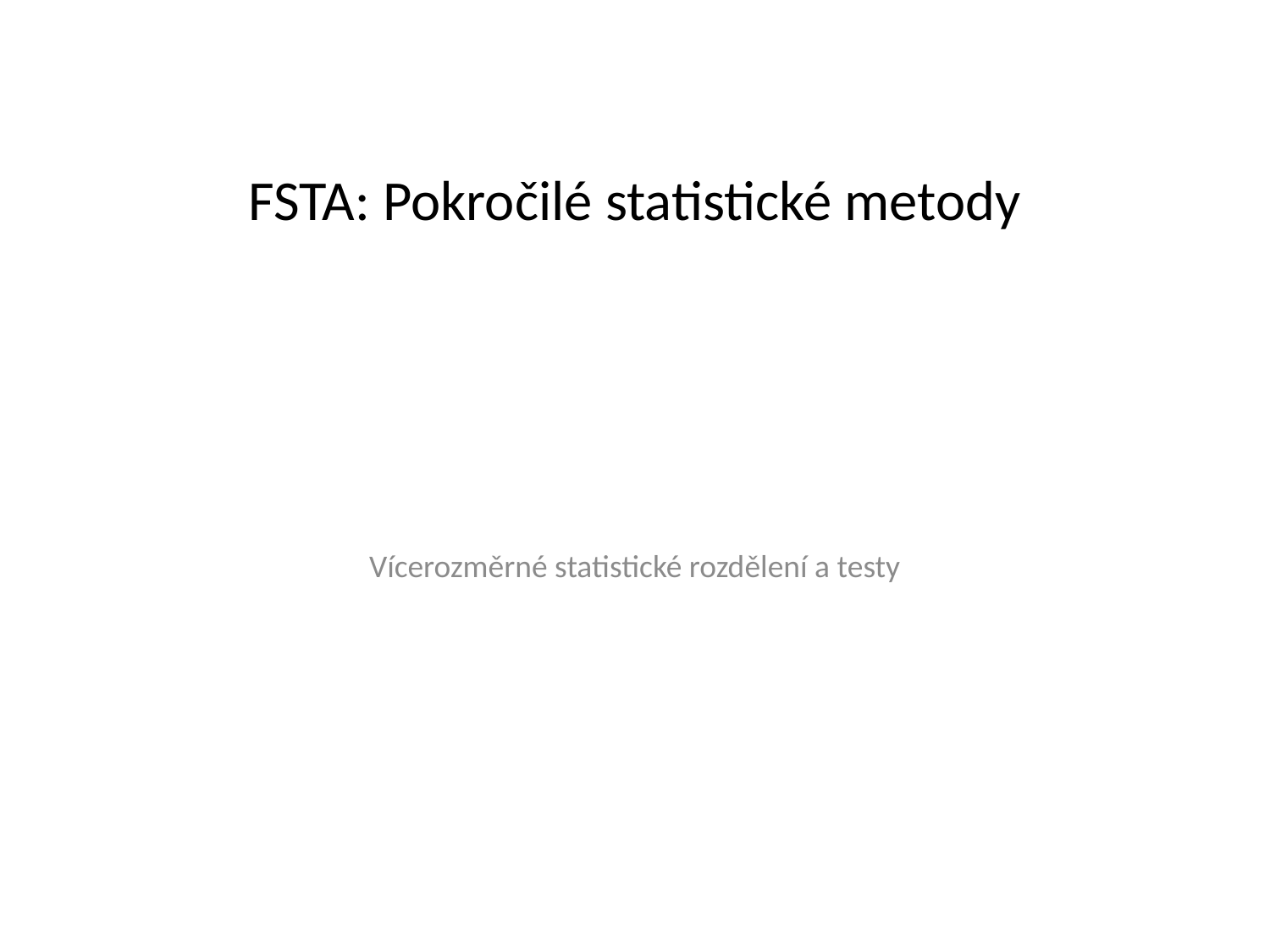

# FSTA: Pokročilé statistické metody
Vícerozměrné statistické rozdělení a testy